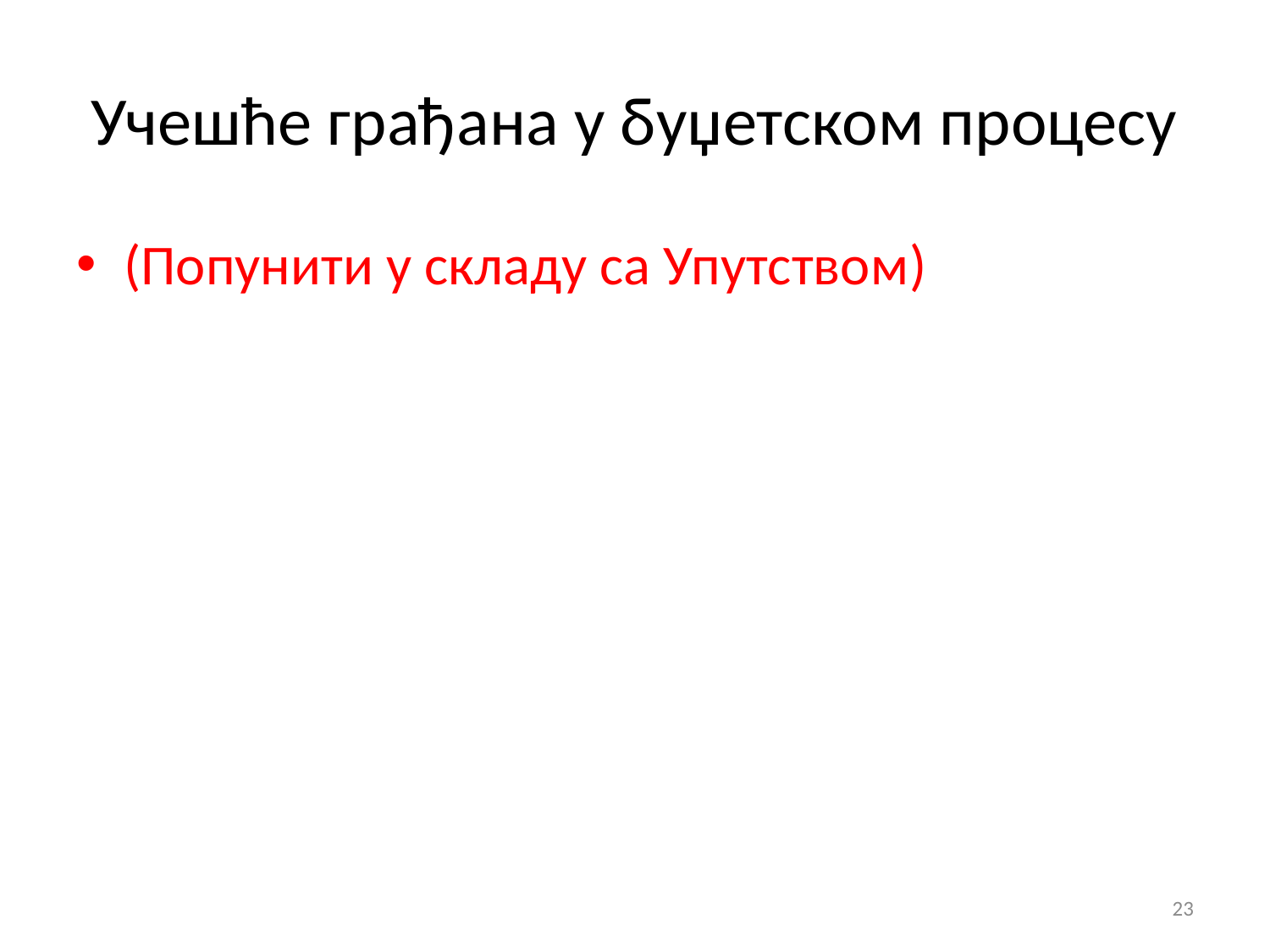

# Учешће грађана у буџетском процесу
(Попунити у складу са Упутством)
23